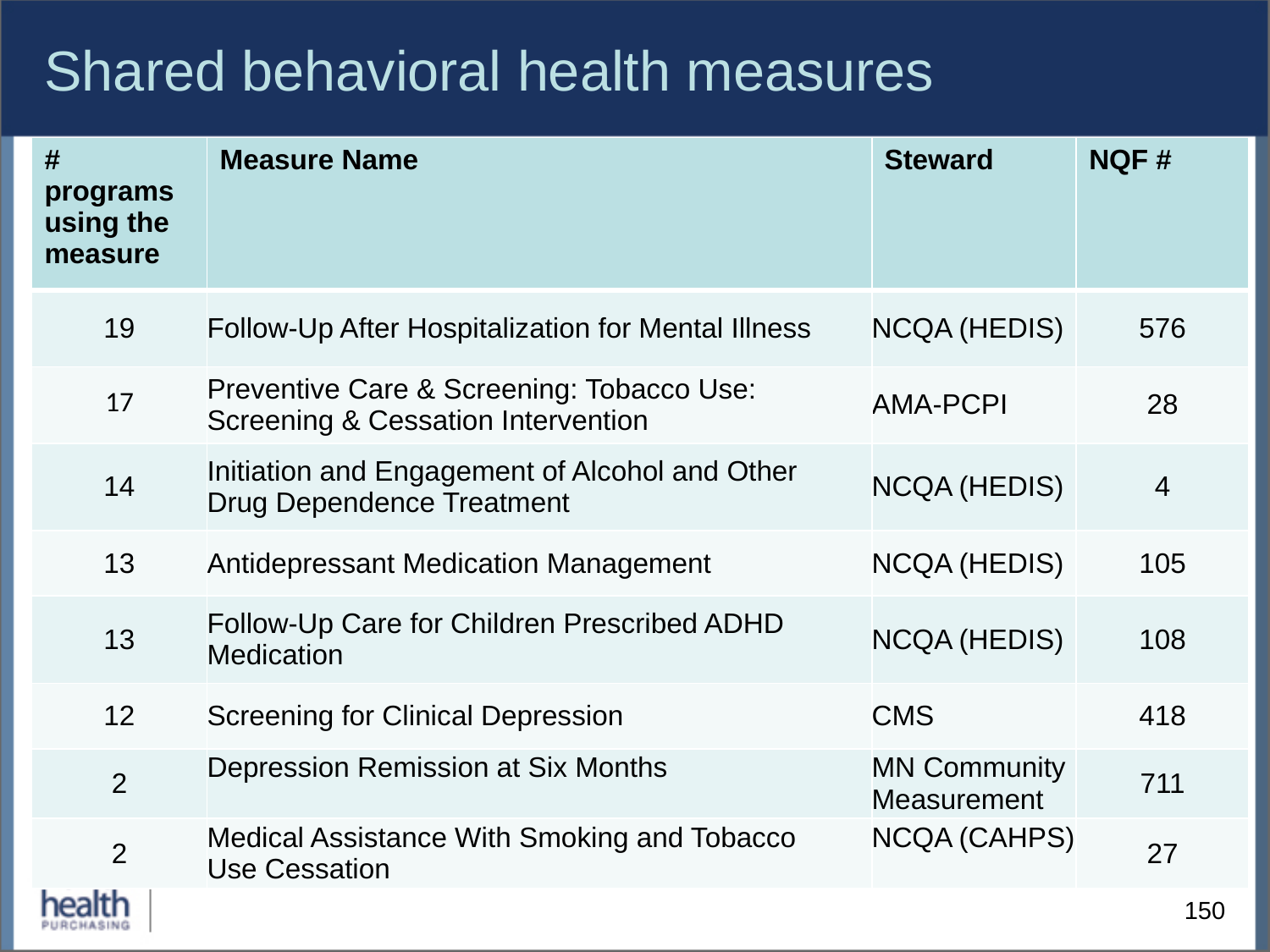

# Shared behavioral health measures
| # programs using the measure | Measure Name | Steward | NQF # |
| --- | --- | --- | --- |
| 19 | Follow-Up After Hospitalization for Mental Illness | NCQA (HEDIS) | 576 |
| 17 | Preventive Care & Screening: Tobacco Use: Screening & Cessation Intervention | AMA-PCPI | 28 |
| 14 | Initiation and Engagement of Alcohol and Other Drug Dependence Treatment | NCQA (HEDIS) | 4 |
| 13 | Antidepressant Medication Management | NCQA (HEDIS) | 105 |
| 13 | Follow-Up Care for Children Prescribed ADHD Medication | NCQA (HEDIS) | 108 |
| 12 | Screening for Clinical Depression | CMS | 418 |
| 2 | Depression Remission at Six Months | MN Community Measurement | 711 |
| 2 | Medical Assistance With Smoking and Tobacco Use Cessation | NCQA (CAHPS) | 27 |
150